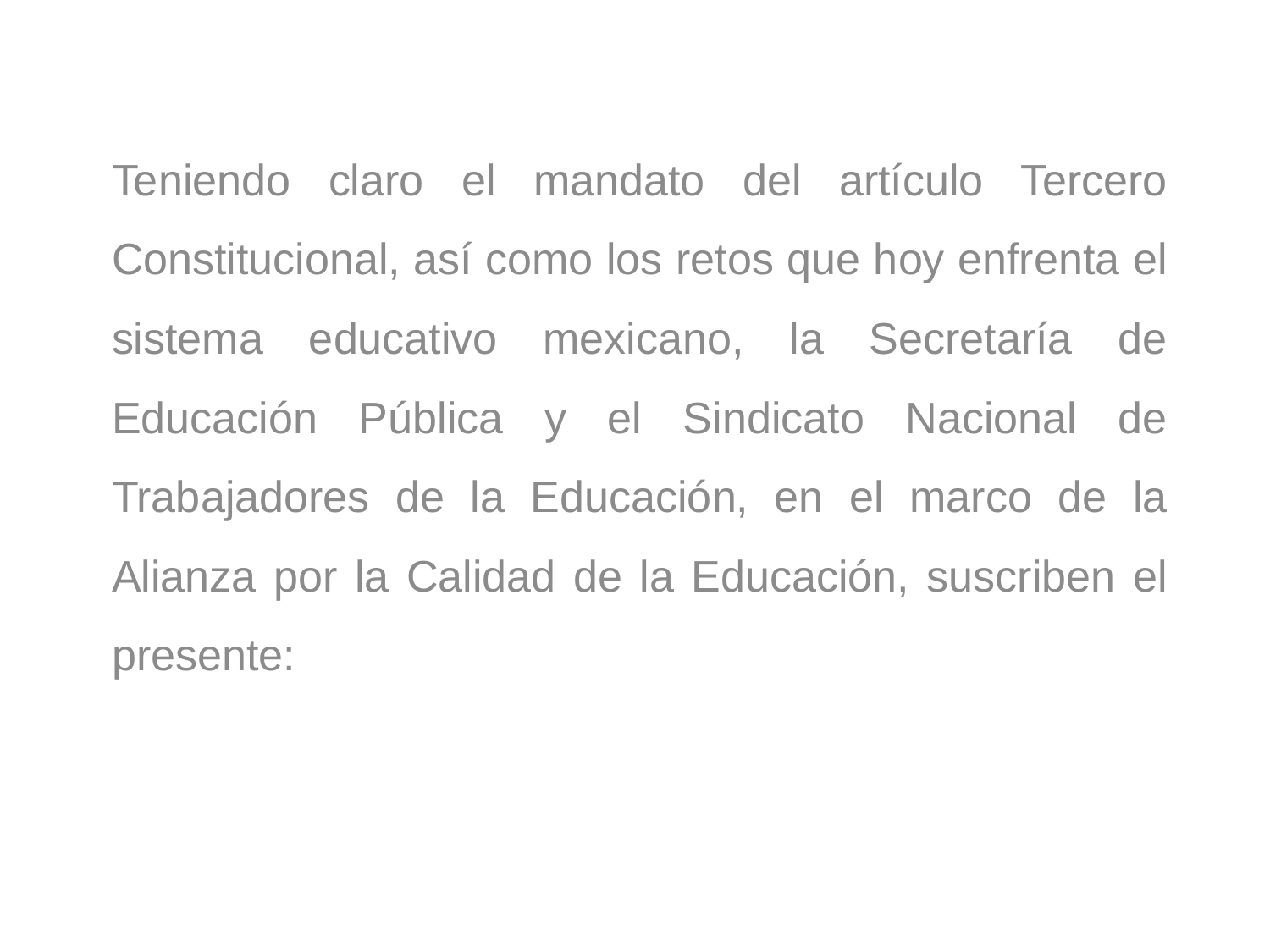

Teniendo claro el mandato del artículo Tercero Constitucional, así como los retos que hoy enfrenta el sistema educativo mexicano, la Secretaría de Educación Pública y el Sindicato Nacional de Trabajadores de la Educación, en el marco de la Alianza por la Calidad de la Educación, suscriben el presente: